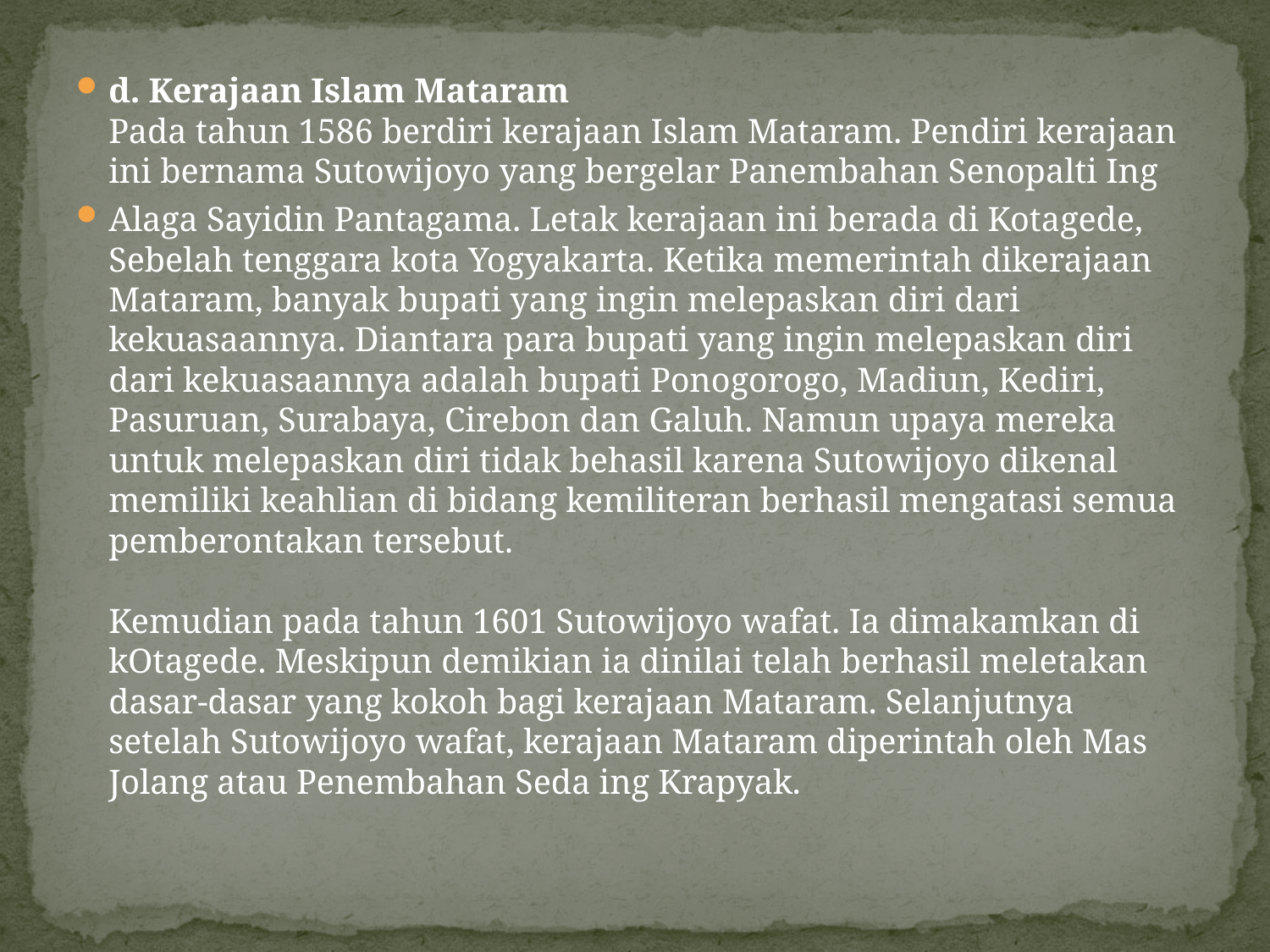

d. Kerajaan Islam Mataram
Pada tahun 1586 berdiri kerajaan Islam Mataram. Pendiri kerajaan ini bernama Sutowijoyo yang bergelar Panembahan Senopalti Ing
Alaga Sayidin Pantagama. Letak kerajaan ini berada di Kotagede, Sebelah tenggara kota Yogyakarta. Ketika memerintah dikerajaan Mataram, banyak bupati yang ingin melepaskan diri dari kekuasaannya. Diantara para bupati yang ingin melepaskan diri dari kekuasaannya adalah bupati Ponogorogo, Madiun, Kediri, Pasuruan, Surabaya, Cirebon dan Galuh. Namun upaya mereka untuk melepaskan diri tidak behasil karena Sutowijoyo dikenal memiliki keahlian di bidang kemiliteran berhasil mengatasi semua pemberontakan tersebut.
Kemudian pada tahun 1601 Sutowijoyo wafat. Ia dimakamkan di kOtagede. Meskipun demikian ia dinilai telah berhasil meletakan dasar-dasar yang kokoh bagi kerajaan Mataram. Selanjutnya setelah Sutowijoyo wafat, kerajaan Mataram diperintah oleh Mas Jolang atau Penembahan Seda ing Krapyak.